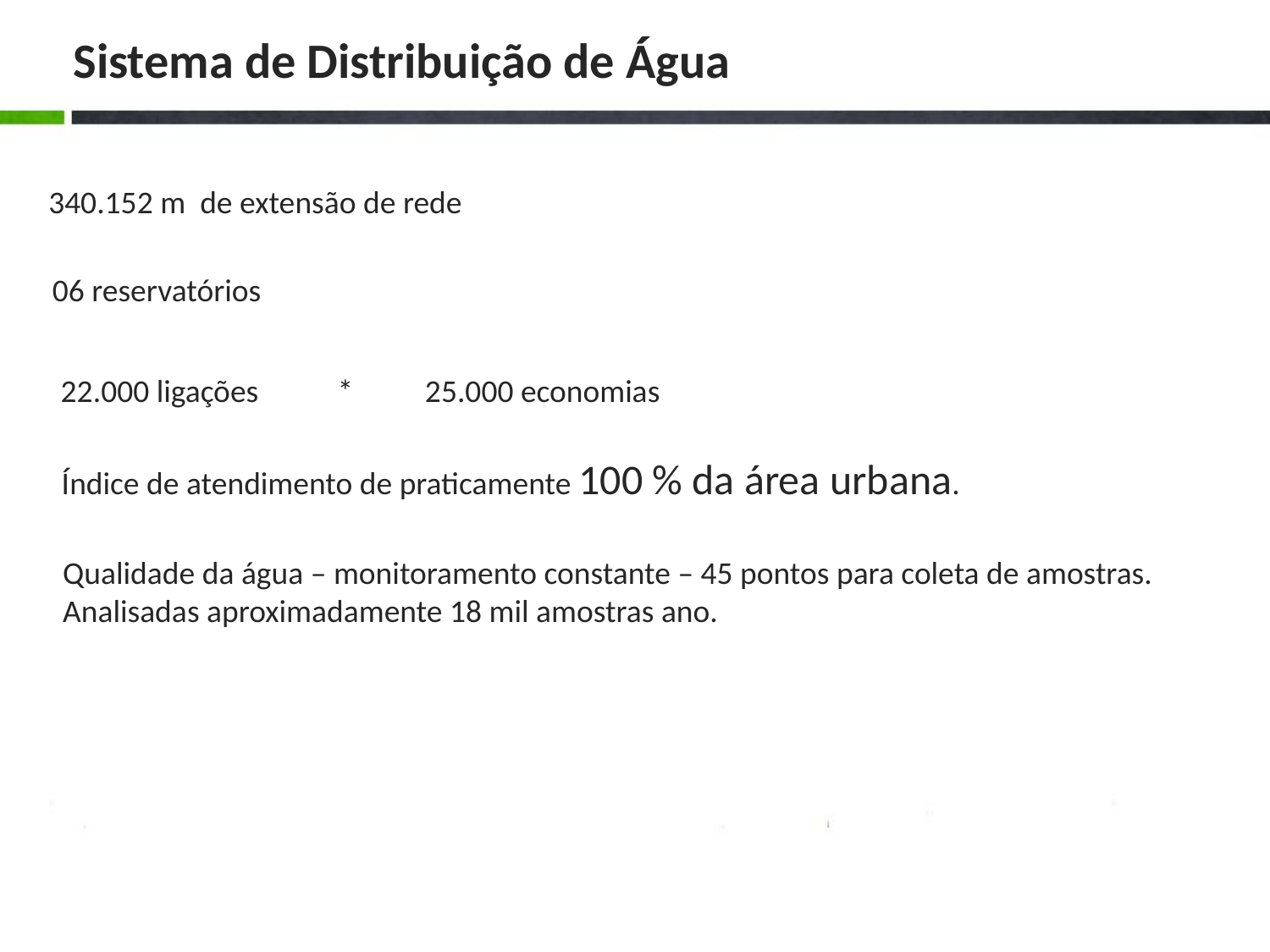

# Sistema de Distribuição de Água
340.152 m  de extensão de rede

06 reservatórios
22.000 ligações           *          25.000 economias
Índice de atendimento de praticamente 100 % da área urbana.

Qualidade da água – monitoramento constante – 45 pontos para coleta de amostras.
Analisadas aproximadamente 18 mil amostras ano.